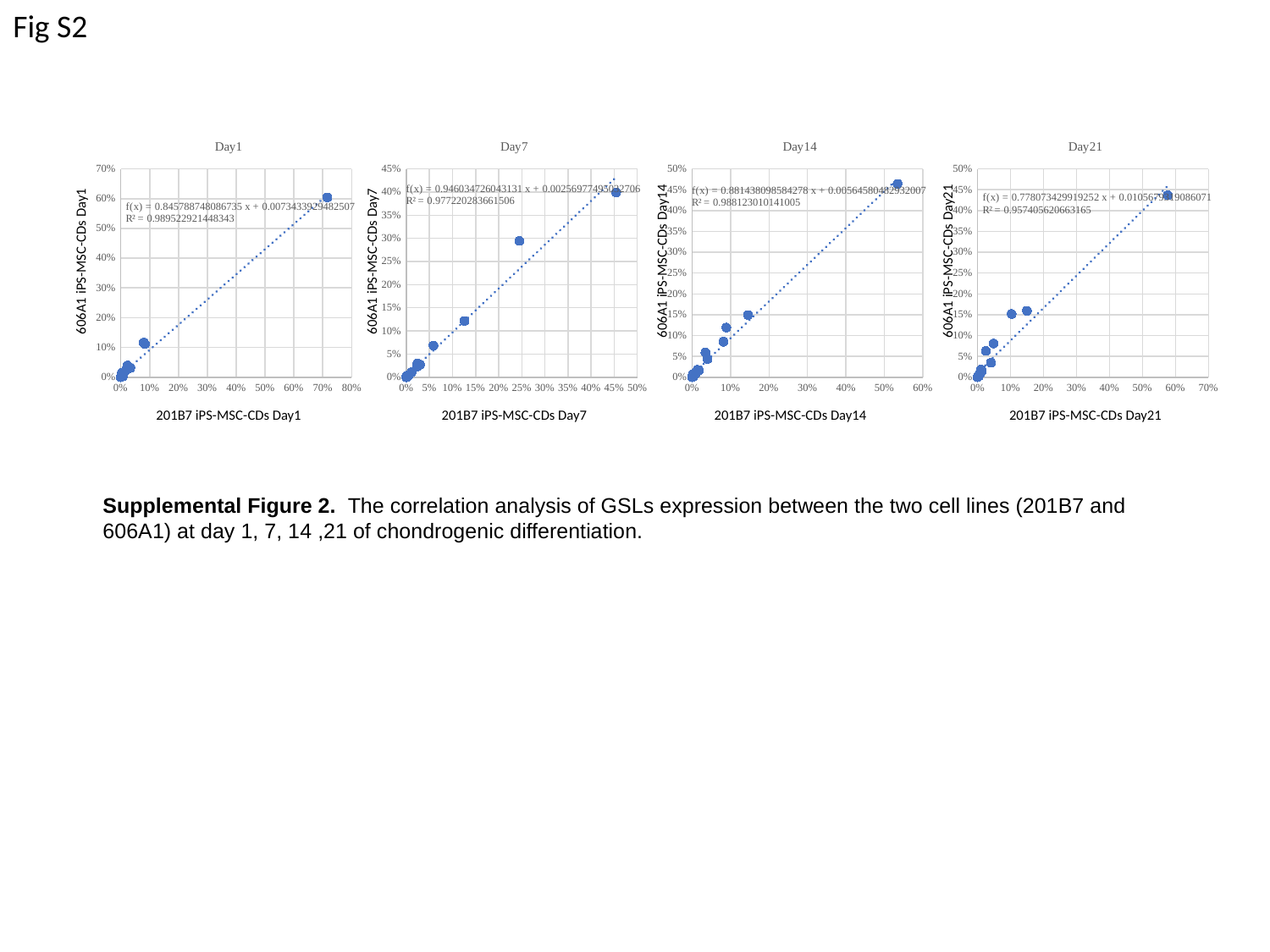

Fig S2

### Chart:

| Category | Day7 |
|---|---|

### Chart:

| Category | Day14 |
|---|---|

### Chart:

| Category | Day21 |
|---|---|

### Chart:

| Category | Day1 |
|---|---|
606A1 iPS-MSC-CDs Day21
606A1 iPS-MSC-CDs Day1
606A1 iPS-MSC-CDs Day7
606A1 iPS-MSC-CDs Day14
201B7 iPS-MSC-CDs Day1
201B7 iPS-MSC-CDs Day7
201B7 iPS-MSC-CDs Day14
201B7 iPS-MSC-CDs Day21
Supplemental Figure 2.  The correlation analysis of GSLs expression between the two cell lines (201B7 and 606A1) at day 1, 7, 14 ,21 of chondrogenic differentiation.